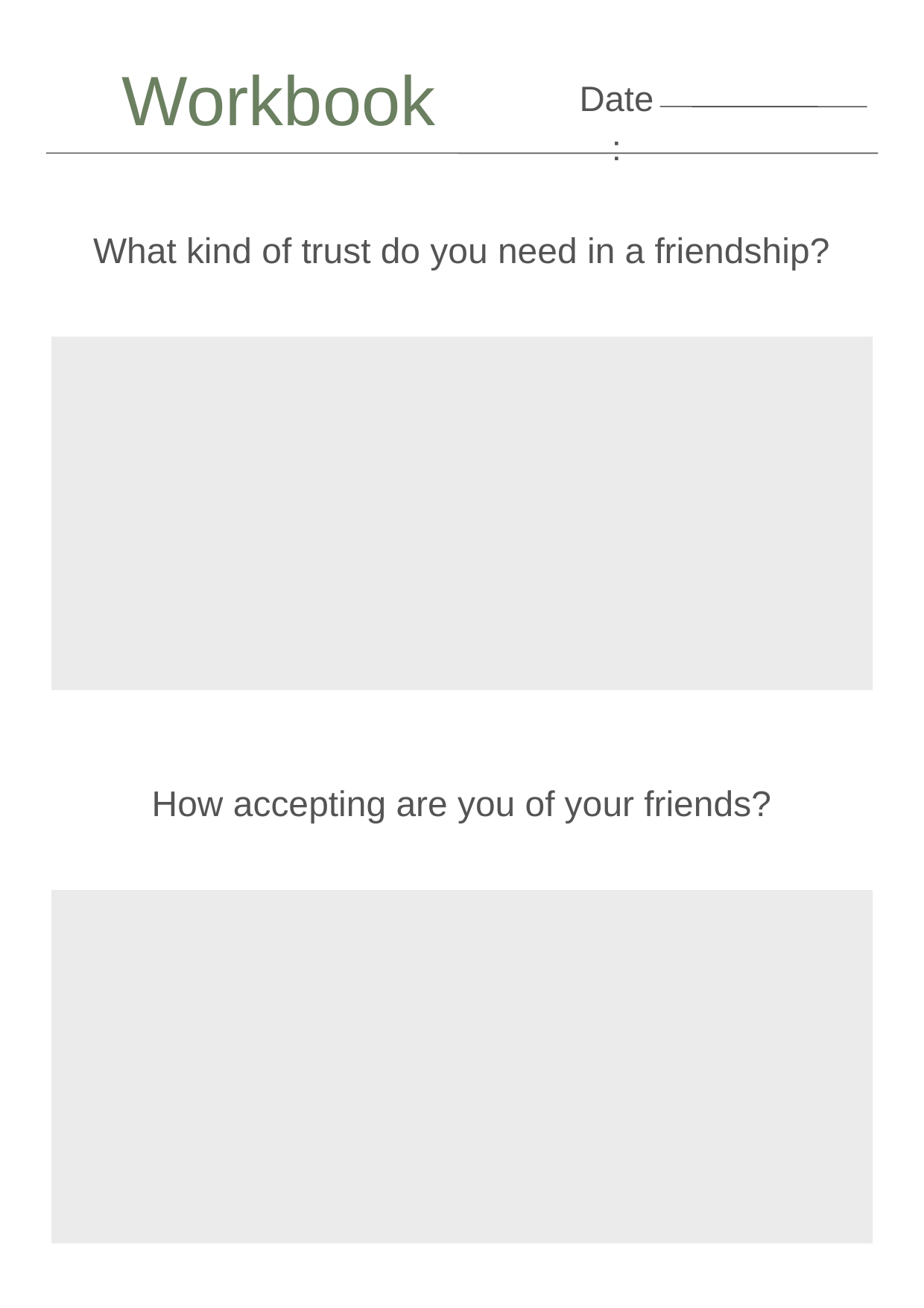

Workbook
Date:

What kind of trust do you need in a friendship?

How accepting are you of your friends?